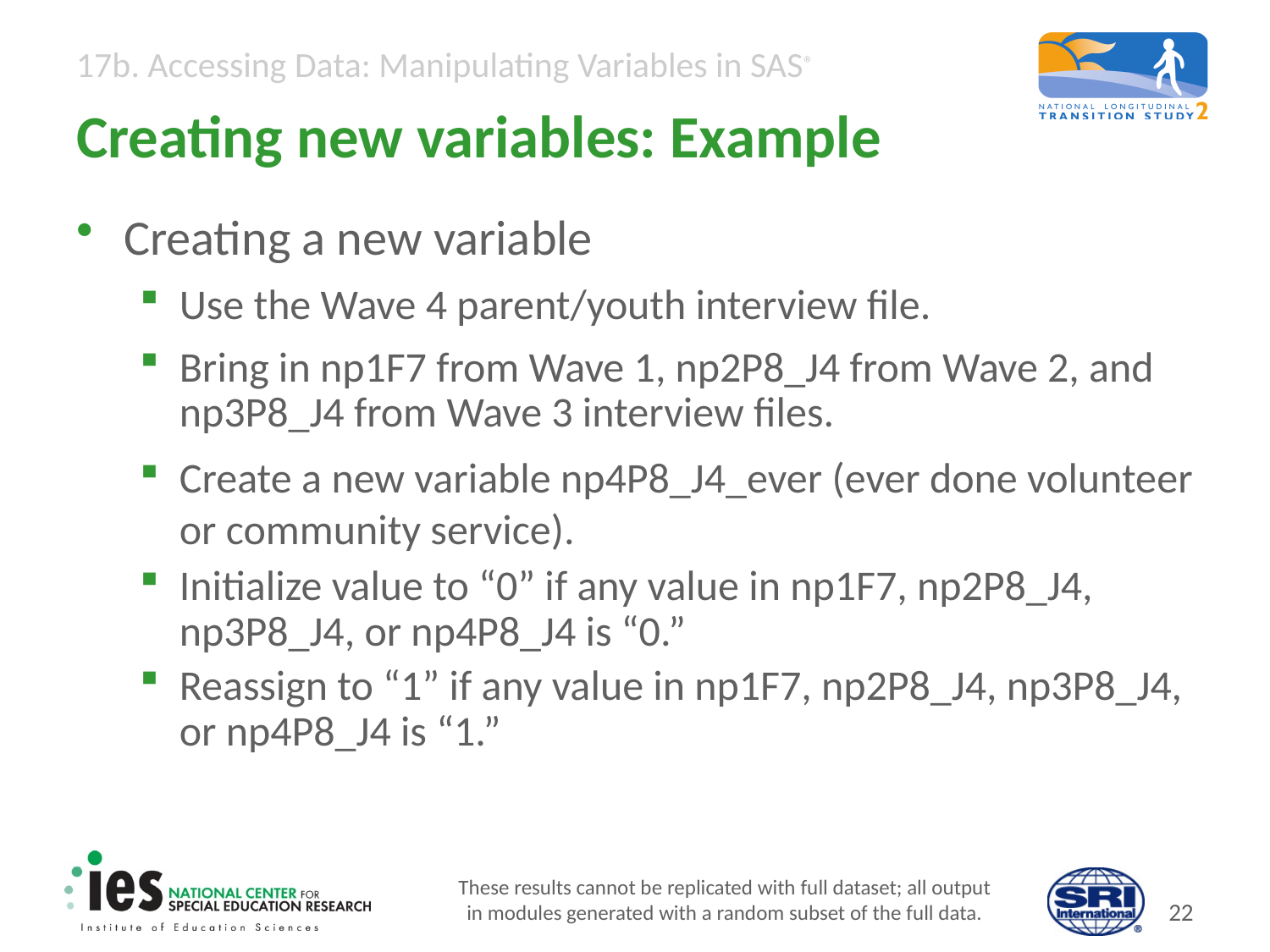

# Creating new variables: Example
Creating a new variable
Use the Wave 4 parent/youth interview file.
Bring in np1F7 from Wave 1, np2P8_J4 from Wave 2, and np3P8_J4 from Wave 3 interview files.
Create a new variable np4P8_J4_ever (ever done volunteer or community service).
Initialize value to “0” if any value in np1F7, np2P8_J4, np3P8_J4, or np4P8_J4 is “0.”
Reassign to “1” if any value in np1F7, np2P8_J4, np3P8_J4, or np4P8_J4 is “1.”
These results cannot be replicated with full dataset; all output
in modules generated with a random subset of the full data.
22